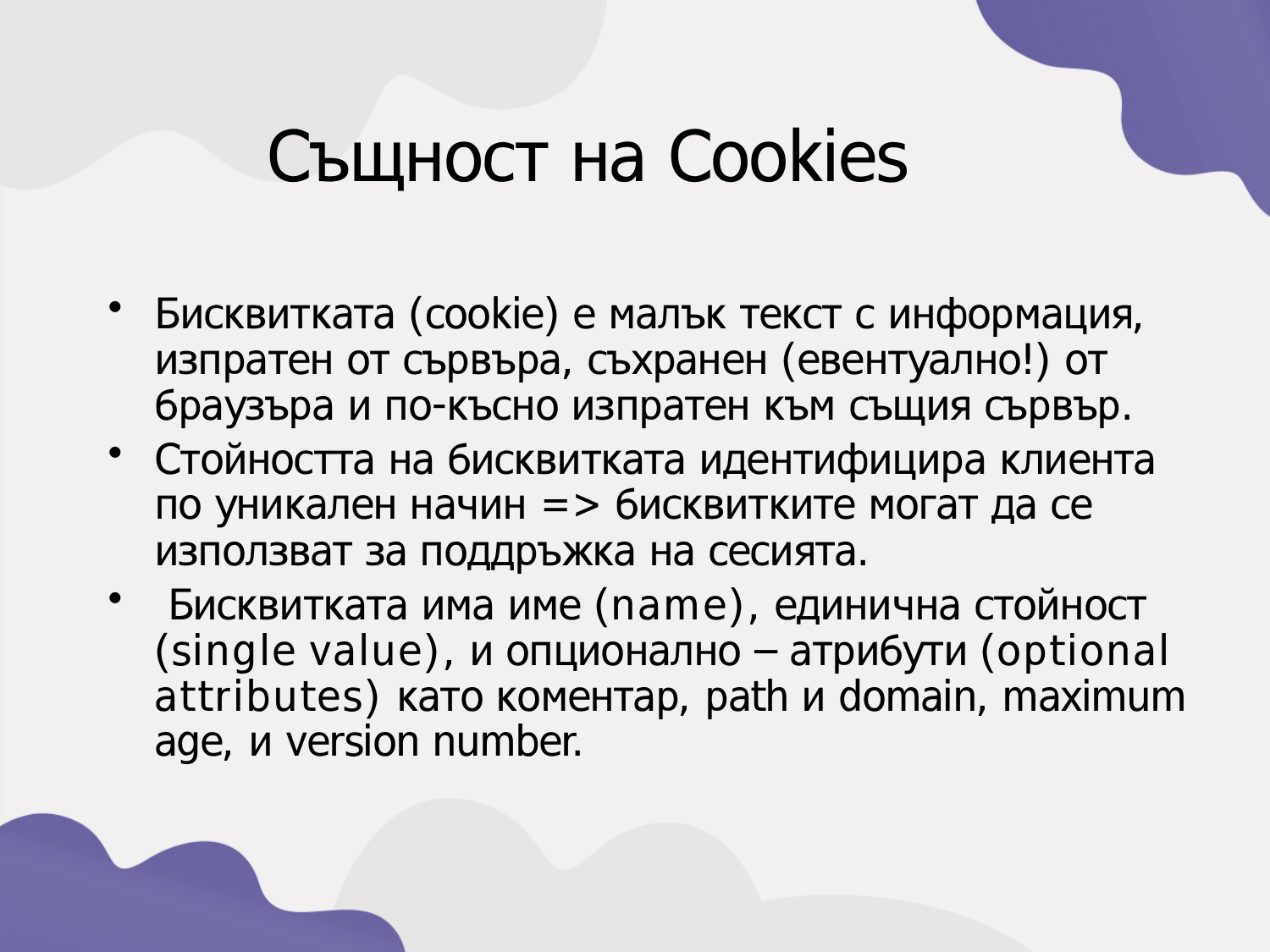

Същност на Cookies
Бисквитката (cookie) е малък текст с информация, изпратен от сървъра, съхранен (евентуално!) от браузъра и по-късно изпратен към същия сървър.
Стойността на бисквитката идентифицира клиента по уникален начин => бисквитките могат да се използват за поддръжка на сесията.
 Бисквитката има име (name), единична стойност (single value), и опционално – атрибути (optional attributes) като коментар, path и domain, maximum age, и version number.